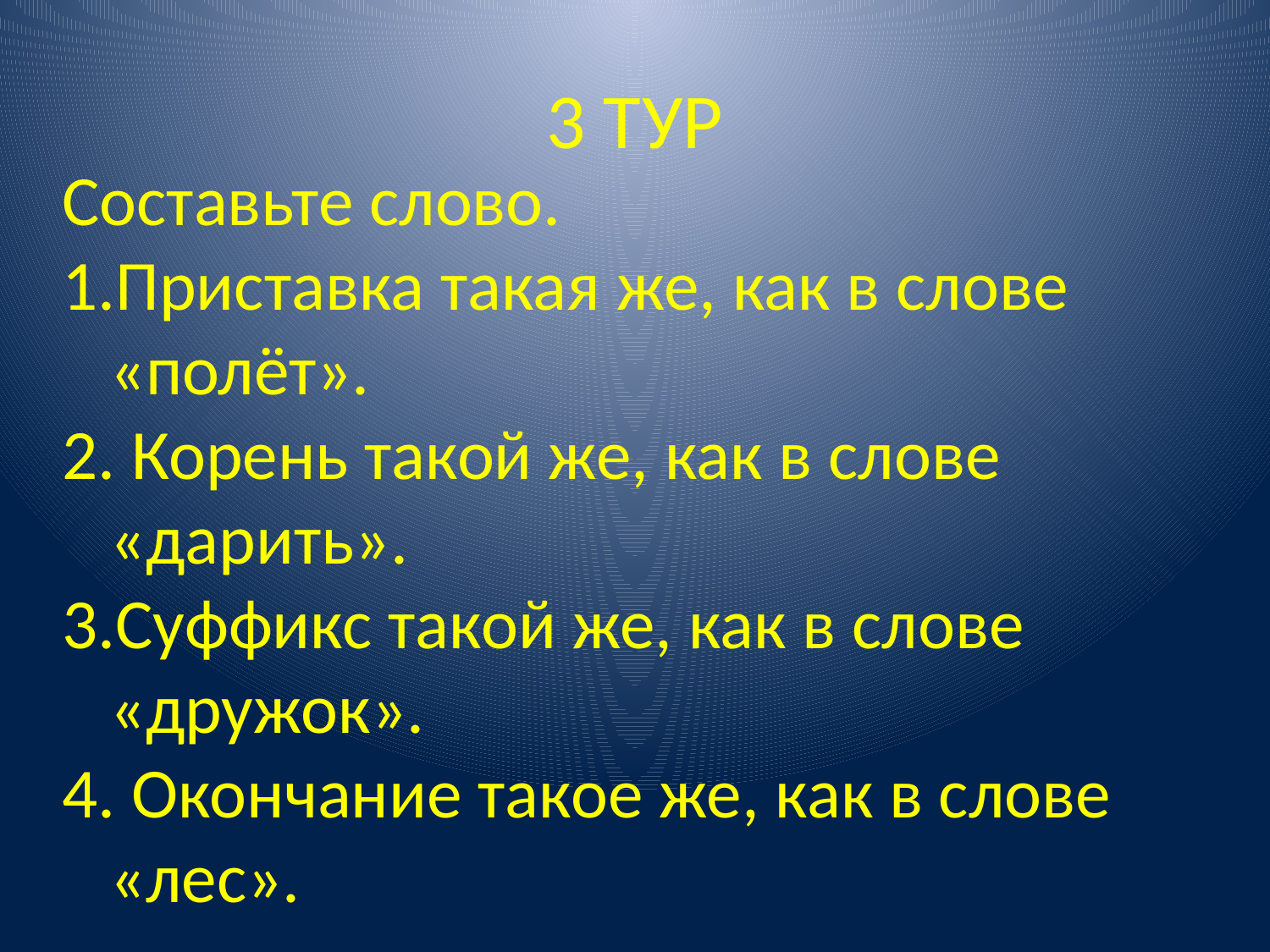

# 3 ТУР
Составьте слово.
Приставка такая же, как в слове «полёт».
 Корень такой же, как в слове «дарить».
Суффикс такой же, как в слове «дружок».
 Окончание такое же, как в слове «лес».